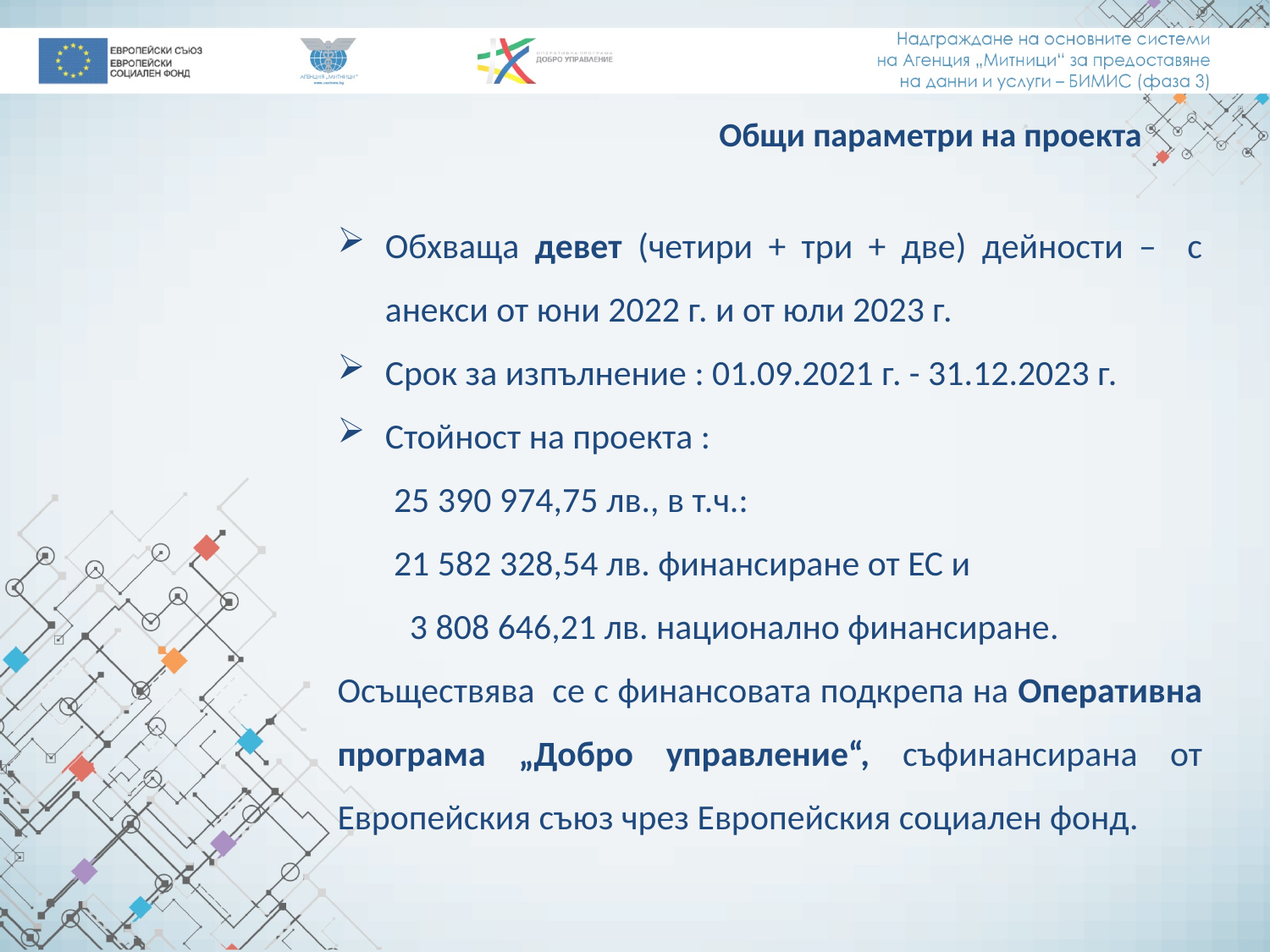

Общи параметри на проекта

Обхваща девет (четири + три + две) дейности –  с анекси от юни 2022 г. и от юли 2023 г.
Срок за изпълнение : 01.09.2021 г. - 31.12.2023 г.
Стойност на проекта :
       25 390 974,75 лв., в т.ч.:
       21 582 328,54 лв. финансиране от ЕС и
         3 808 646,21 лв. национално финансиране.
Осъществява  се с финансовата подкрепа на Оперативна програма „Добро управление“, съфинансирана от Европейския съюз чрез Европейския социален фонд.